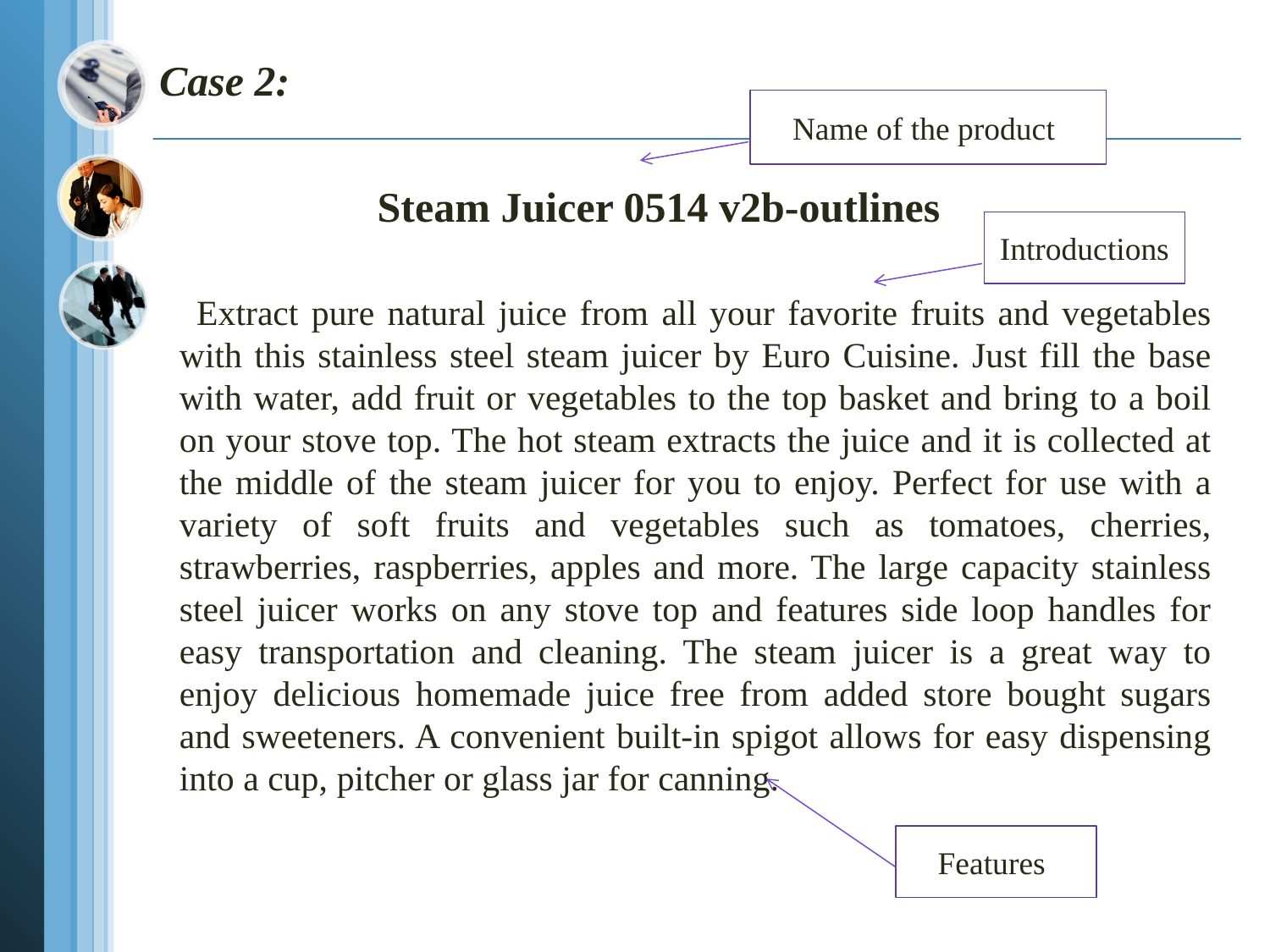

# Case 2:
Name of the product
Steam Juicer 0514 v2b-outlines

     Extract pure natural juice from all your favorite fruits and vegetables with this stainless steel steam juicer by Euro Cuisine. Just fill the base with water, add fruit or vegetables to the top basket and bring to a boil on your stove top. The hot steam extracts the juice and it is collected at the middle of the steam juicer for you to enjoy. Perfect for use with a variety of soft fruits and vegetables such as tomatoes, cherries, strawberries, raspberries, apples and more. The large capacity stainless steel juicer works on any stove top and features side loop handles for easy transportation and cleaning. The steam juicer is a great way to enjoy delicious homemade juice free from added store bought sugars and sweeteners. A convenient built-in spigot allows for easy dispensing into a cup, pitcher or glass jar for canning.
Introductions
Features